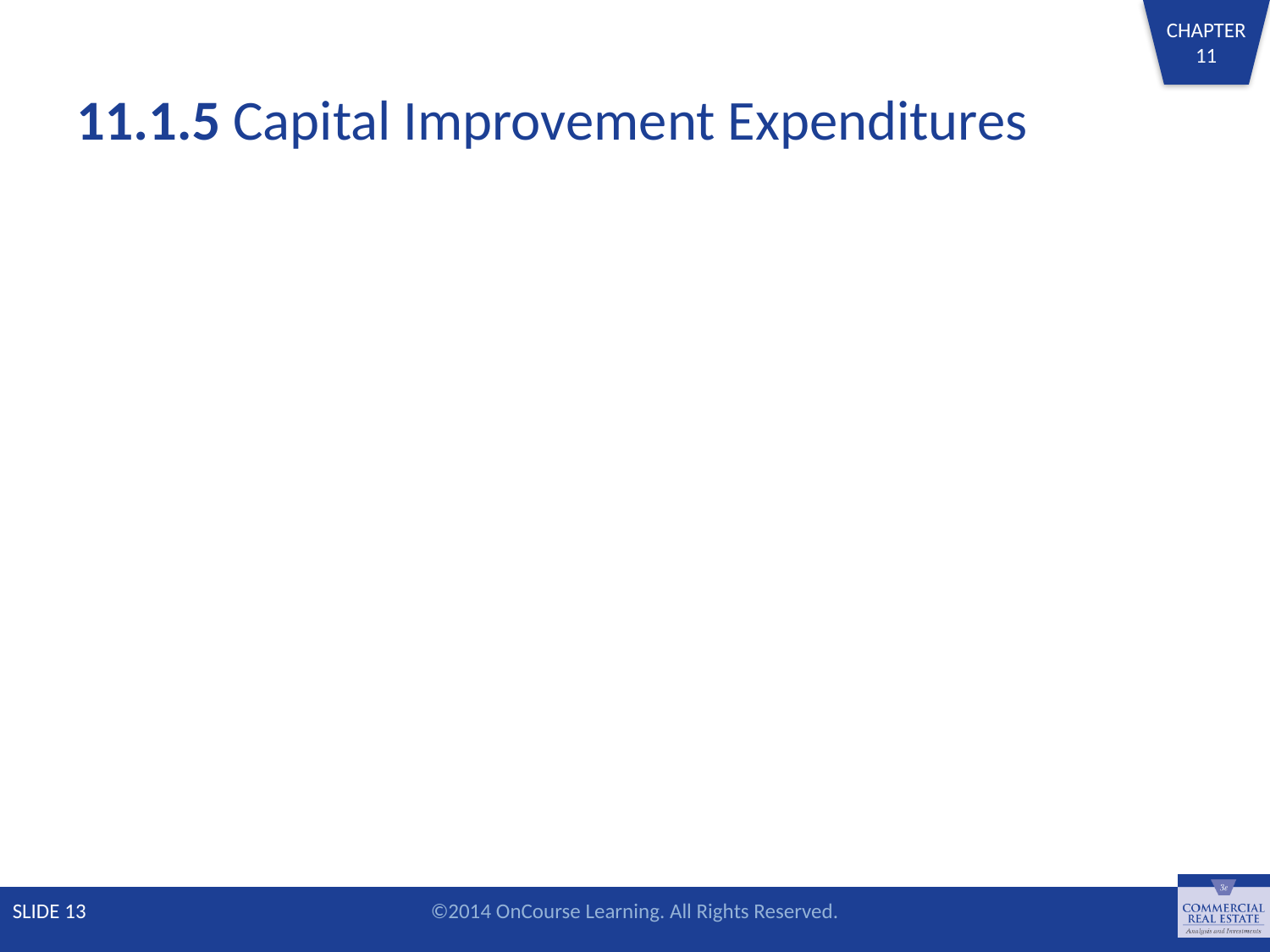

# 11.1.5 Capital Improvement Expenditures

SLIDE 13